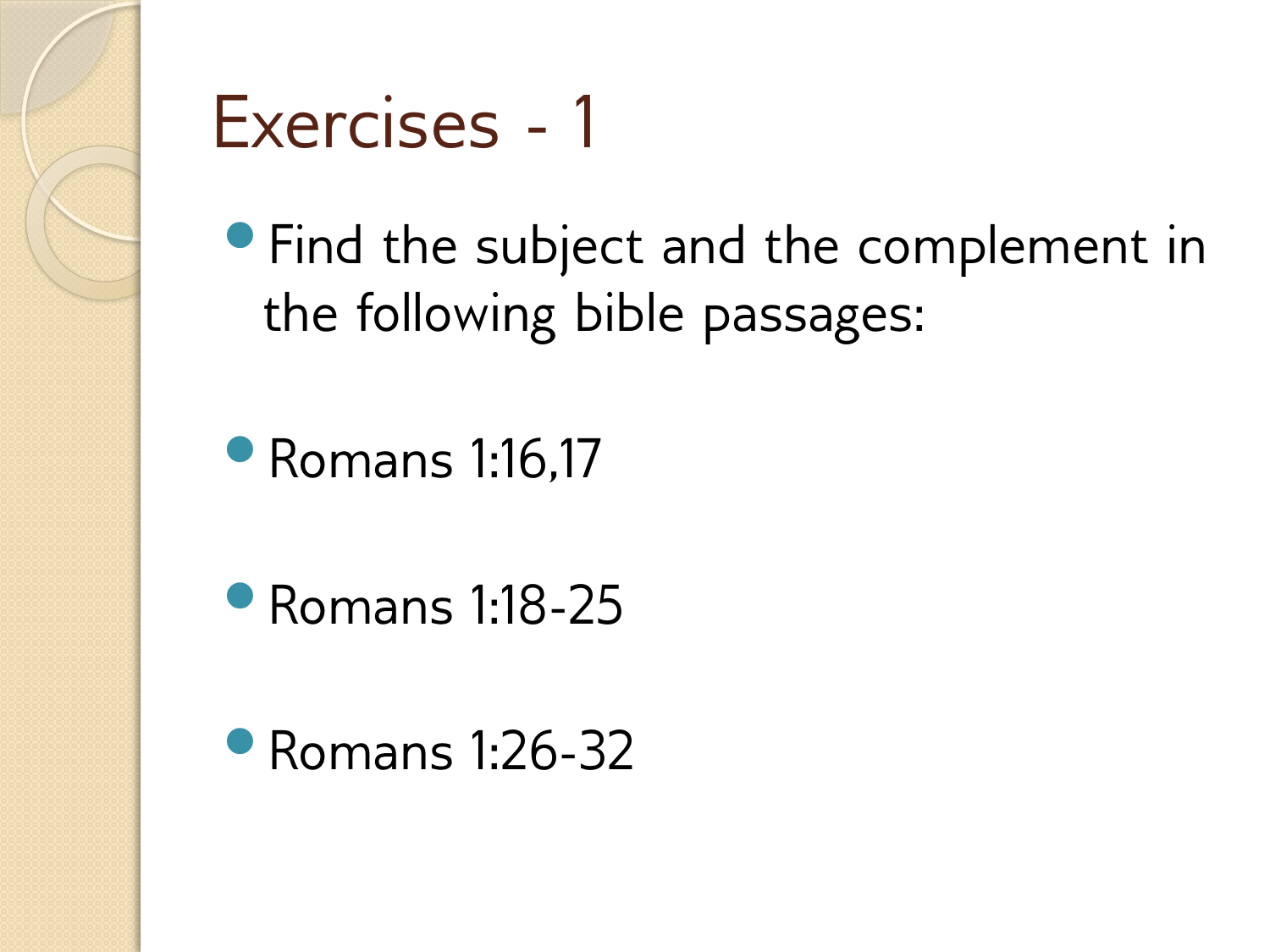

# Exercises - 1
Find the subject and the complement in the following bible passages:
Romans 1:16,17
Romans 1:18-25
Romans 1:26-32